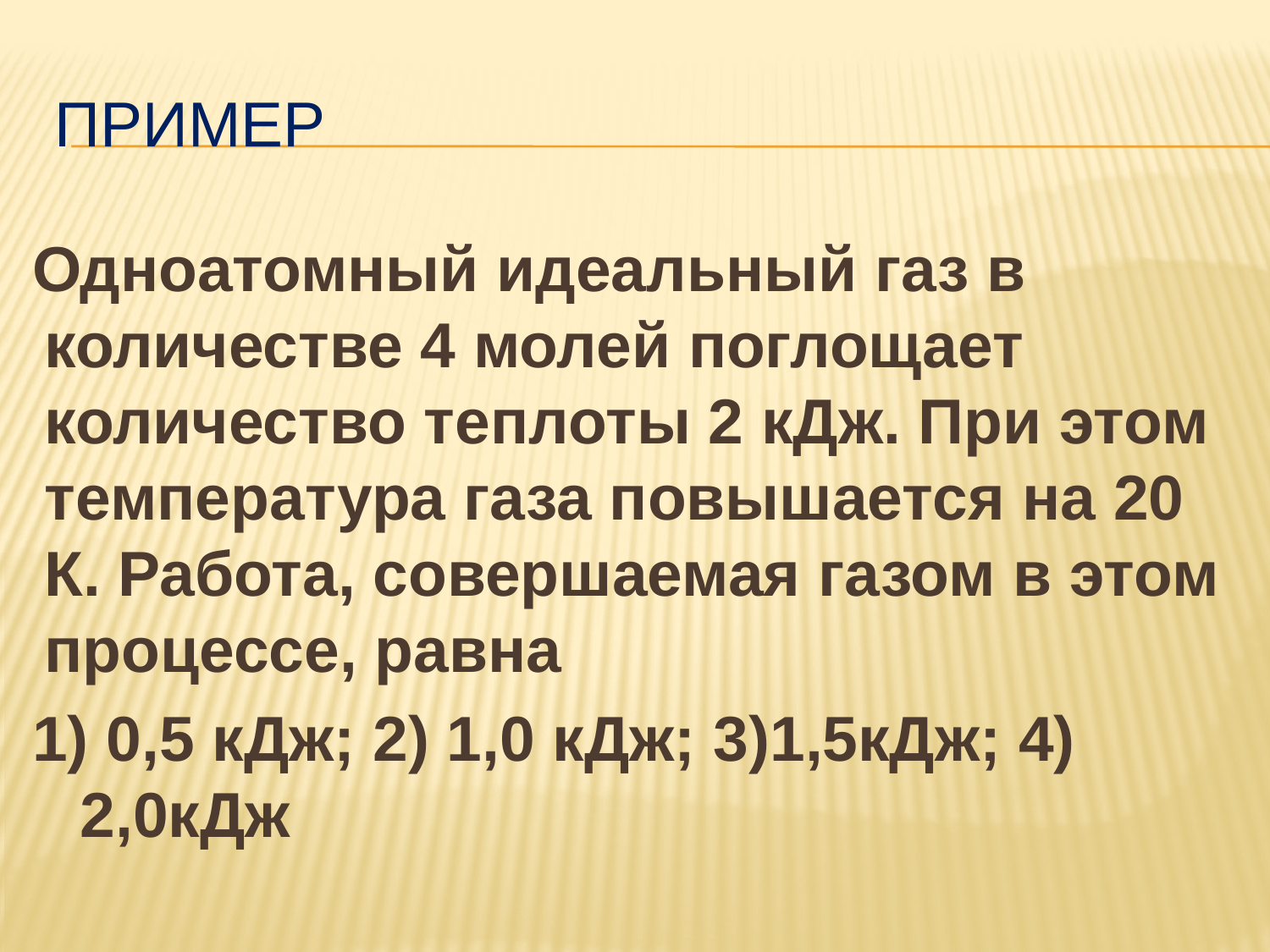

# ПРИМЕР
Одноатомный идеальный газ в количестве 4 молей поглощает количество теплоты 2 кДж. При этом температура газа повышается на 20 К. Работа, совершаемая газом в этом процессе, равна
1) 0,5 кДж; 2) 1,0 кДж; 3)1,5кДж; 4) 2,0кДж